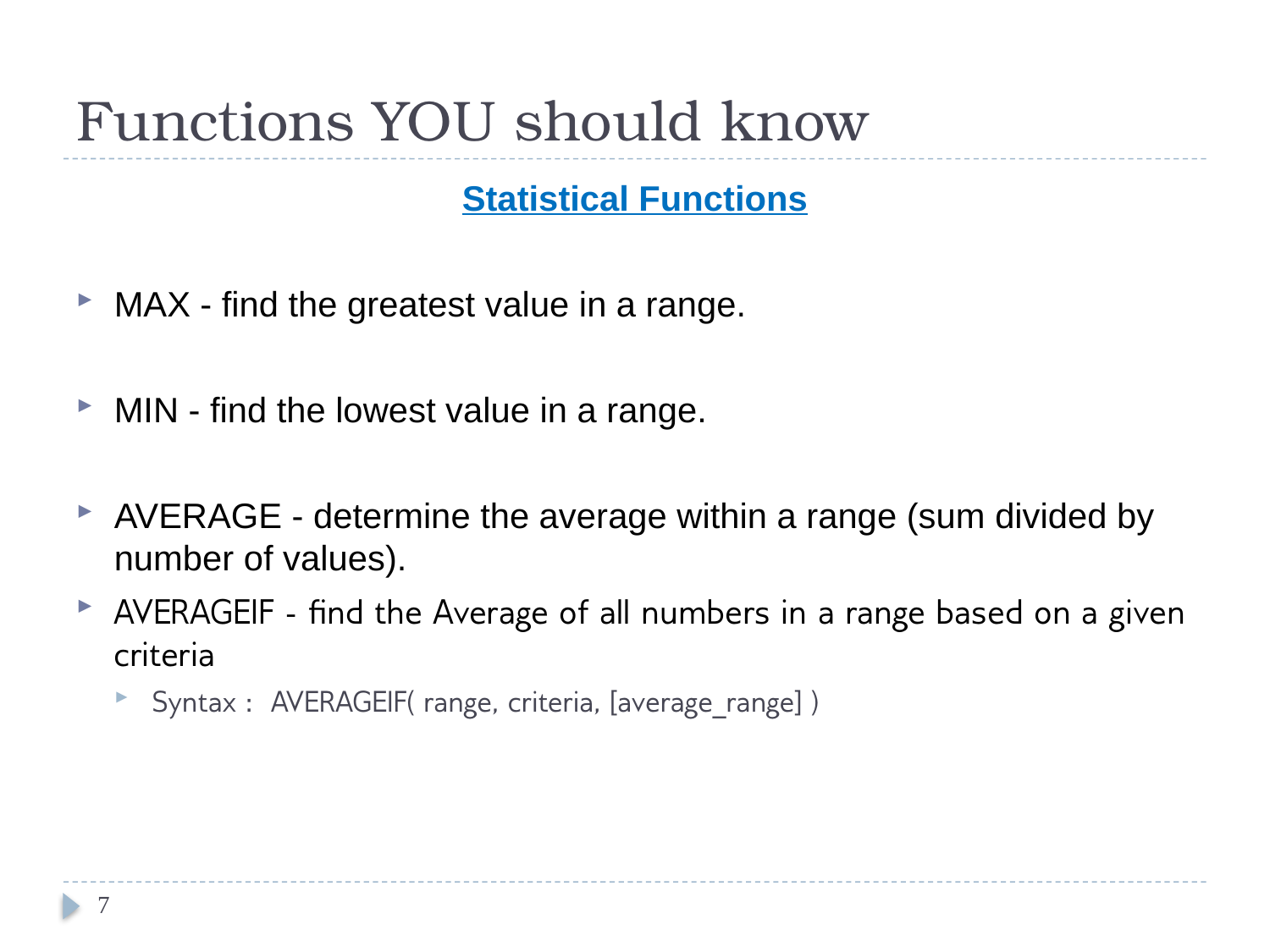

# Functions YOU should know
Statistical Functions

MAX - find the greatest value in a range.

MIN - find the lowest value in a range.

AVERAGE - determine the average within a range (sum divided by number of values).
AVERAGEIF - find the Average of all numbers in a range based on a given criteria
Syntax :  AVERAGEIF( range, criteria, [average_range] )
7